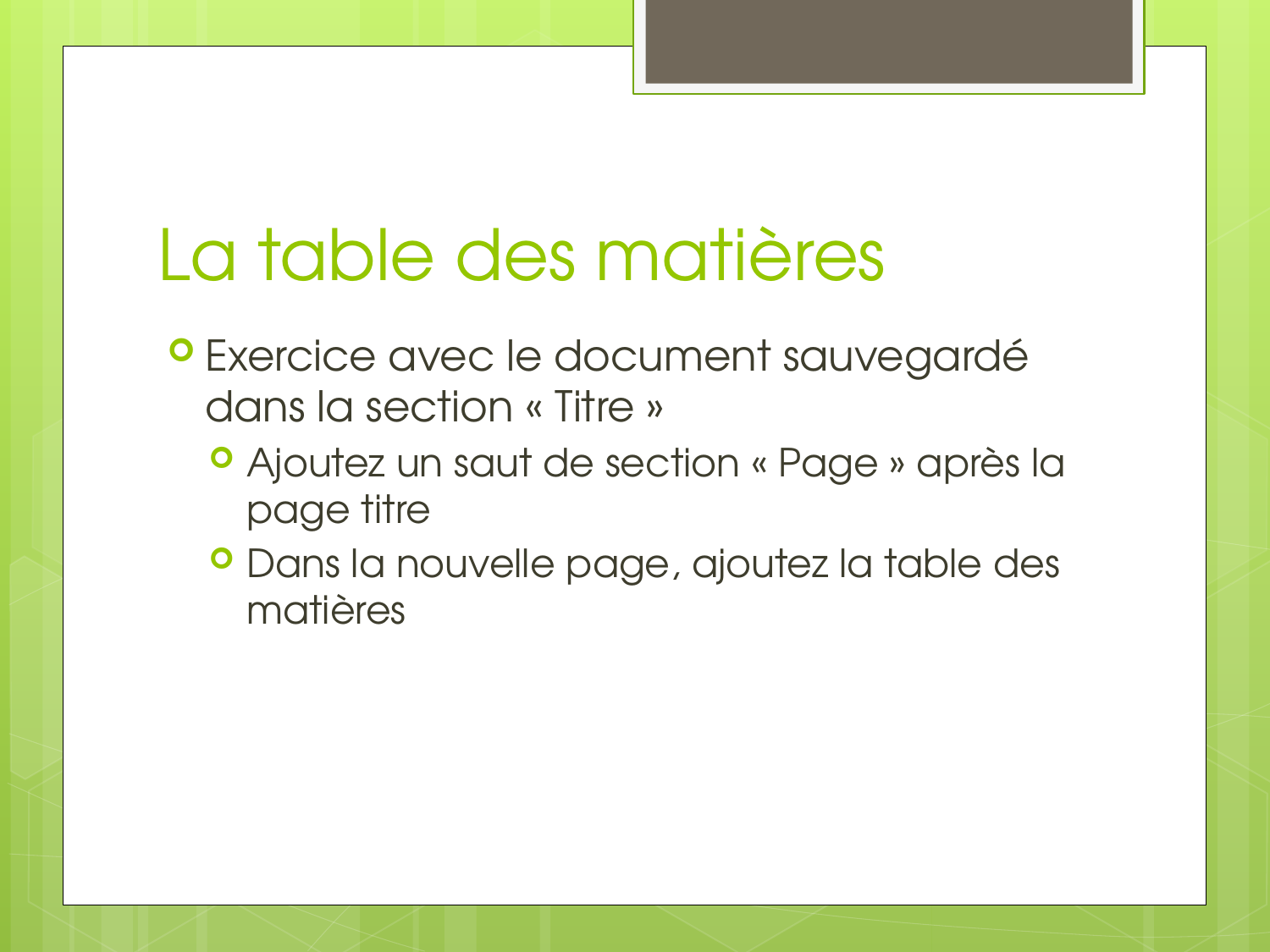

# La table des matières
Exercice avec le document sauvegardé dans la section « Titre »
Ajoutez un saut de section « Page » après la page titre
Dans la nouvelle page, ajoutez la table des matières